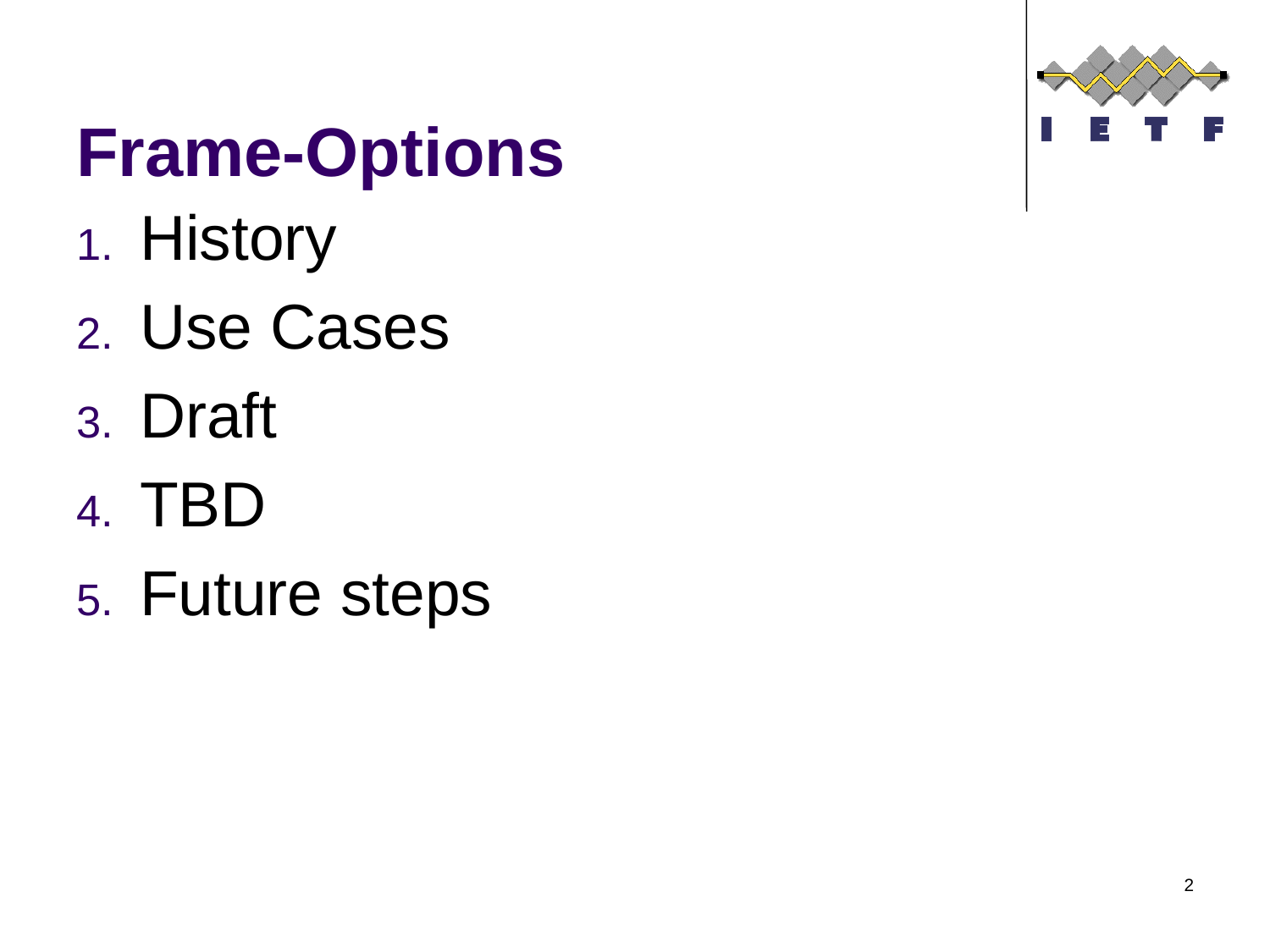

# Frame-Options
History
Use Cases
Draft
TBD
Future steps

2